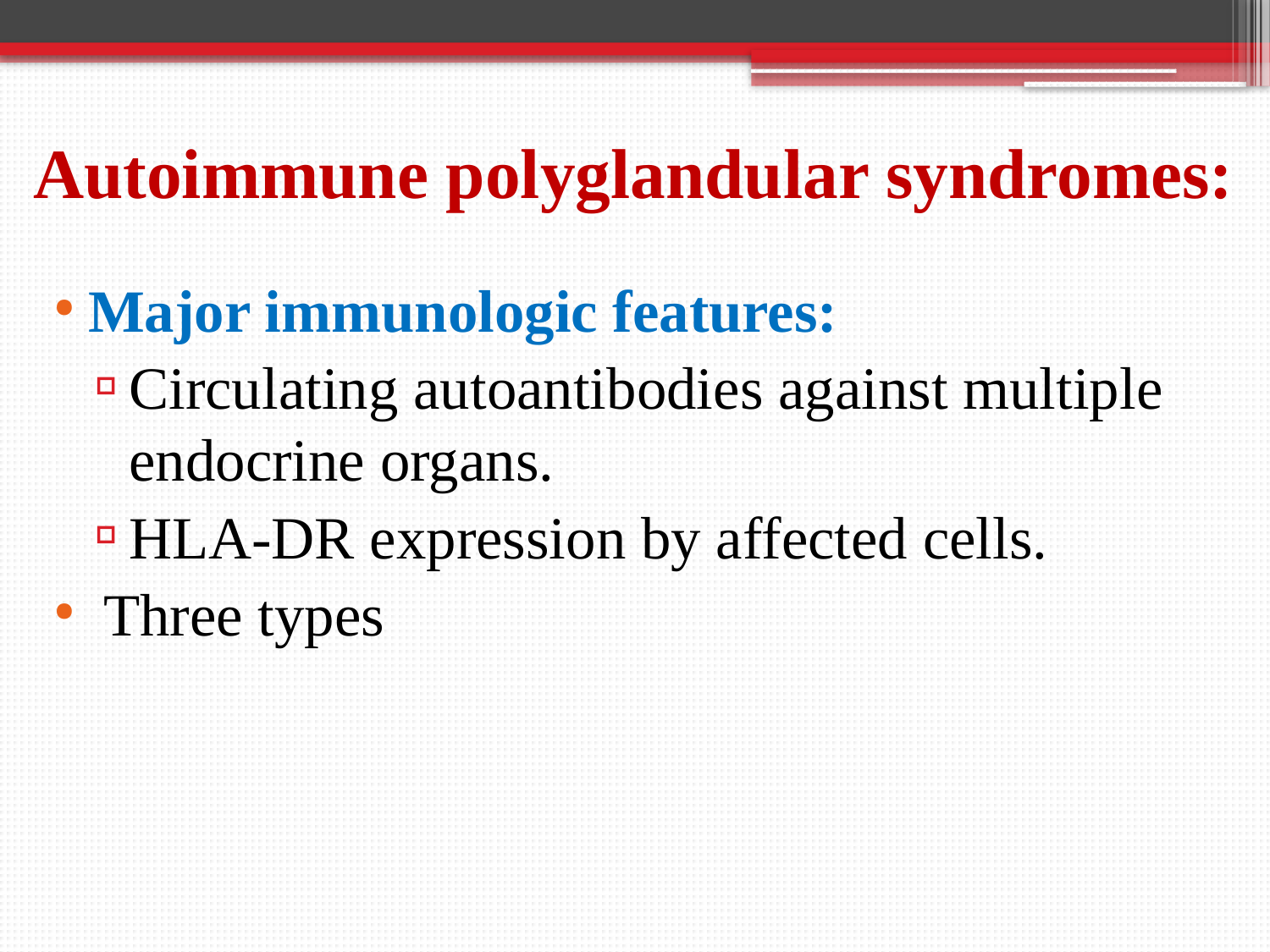

# Autoimmune polyglandular syndromes:
Major immunologic features:
Circulating autoantibodies against multiple endocrine organs.
HLA-DR expression by affected cells.
 Three types